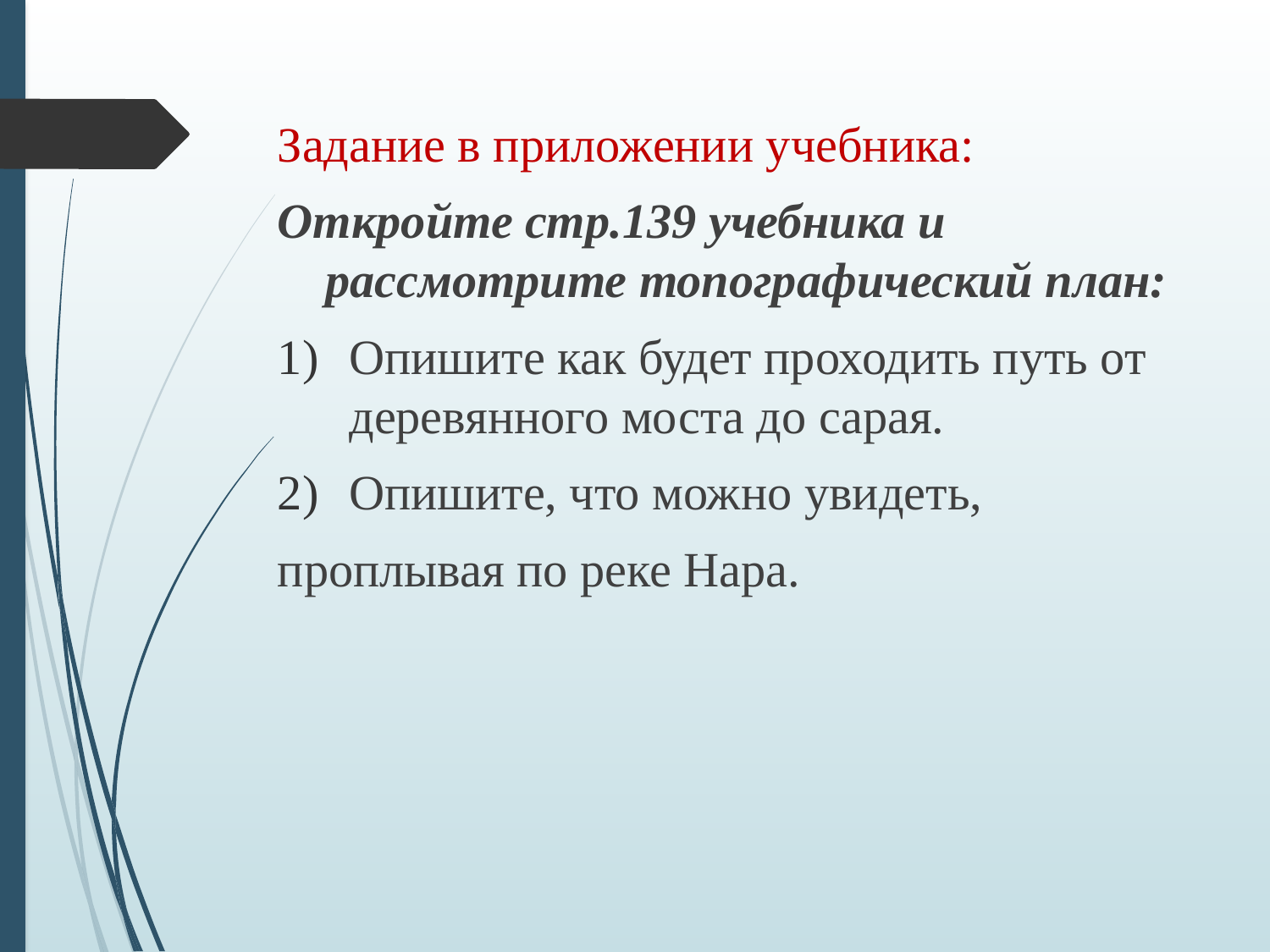

Задание в приложении учебника:
Откройте стр.139 учебника и рассмотрите топографический план:
Опишите как будет проходить путь от деревянного моста до сарая.
Опишите, что можно увидеть,
проплывая по реке Нара.